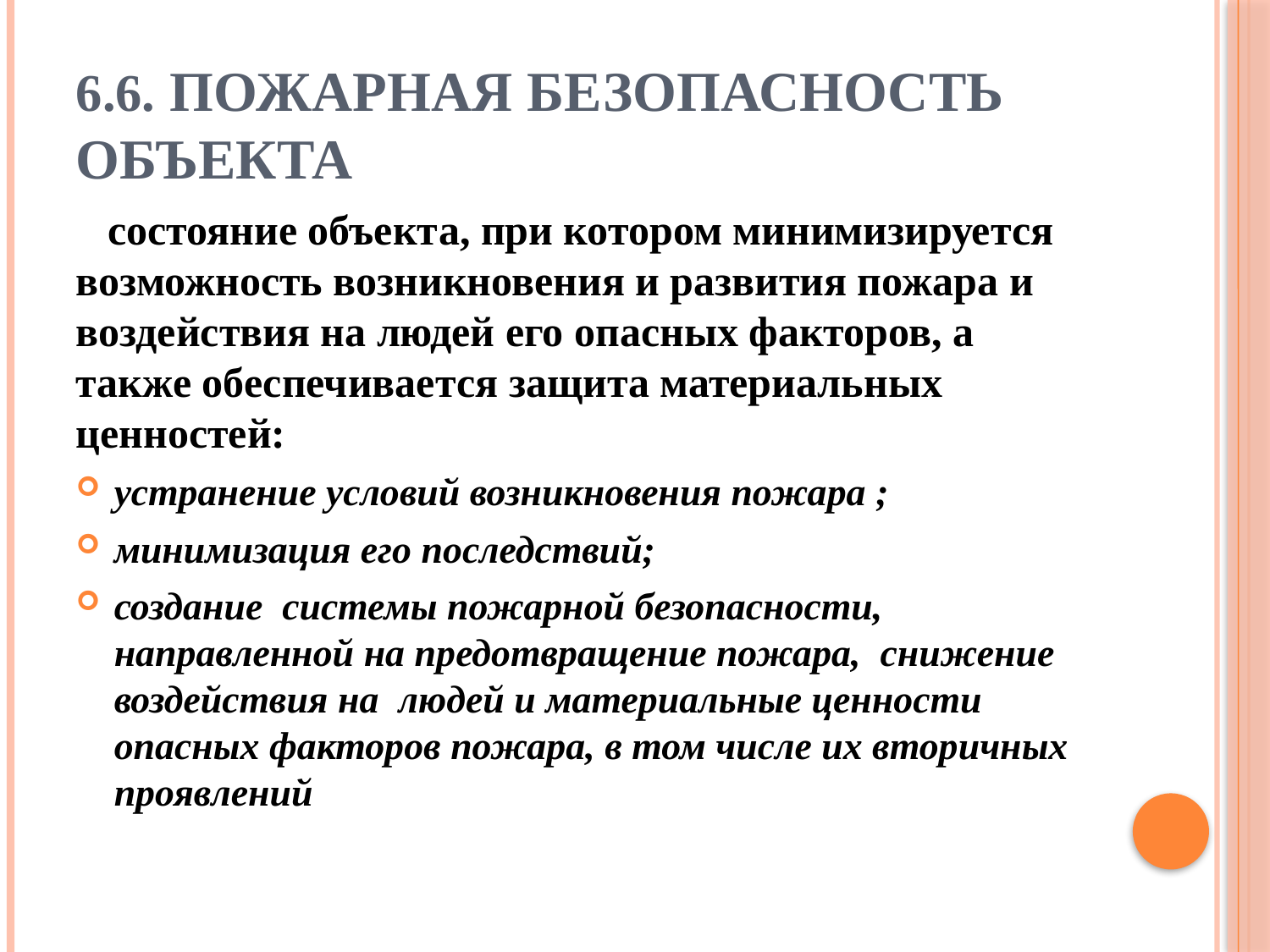

# 6.6. Пожарная безопасность объекта
   состояние объекта, при котором минимизируется  возможность возникновения и развития пожара и воздействия на людей его опасных факторов, а также обеспечивается защита материальных ценностей:
устранение условий возникновения пожара ;
минимизация его последствий;
создание  системы пожарной безопасности, направленной на предотвращение пожара,  снижение воздействия на  людей и материальные ценности опасных факторов пожара, в том числе их вторичных проявлений